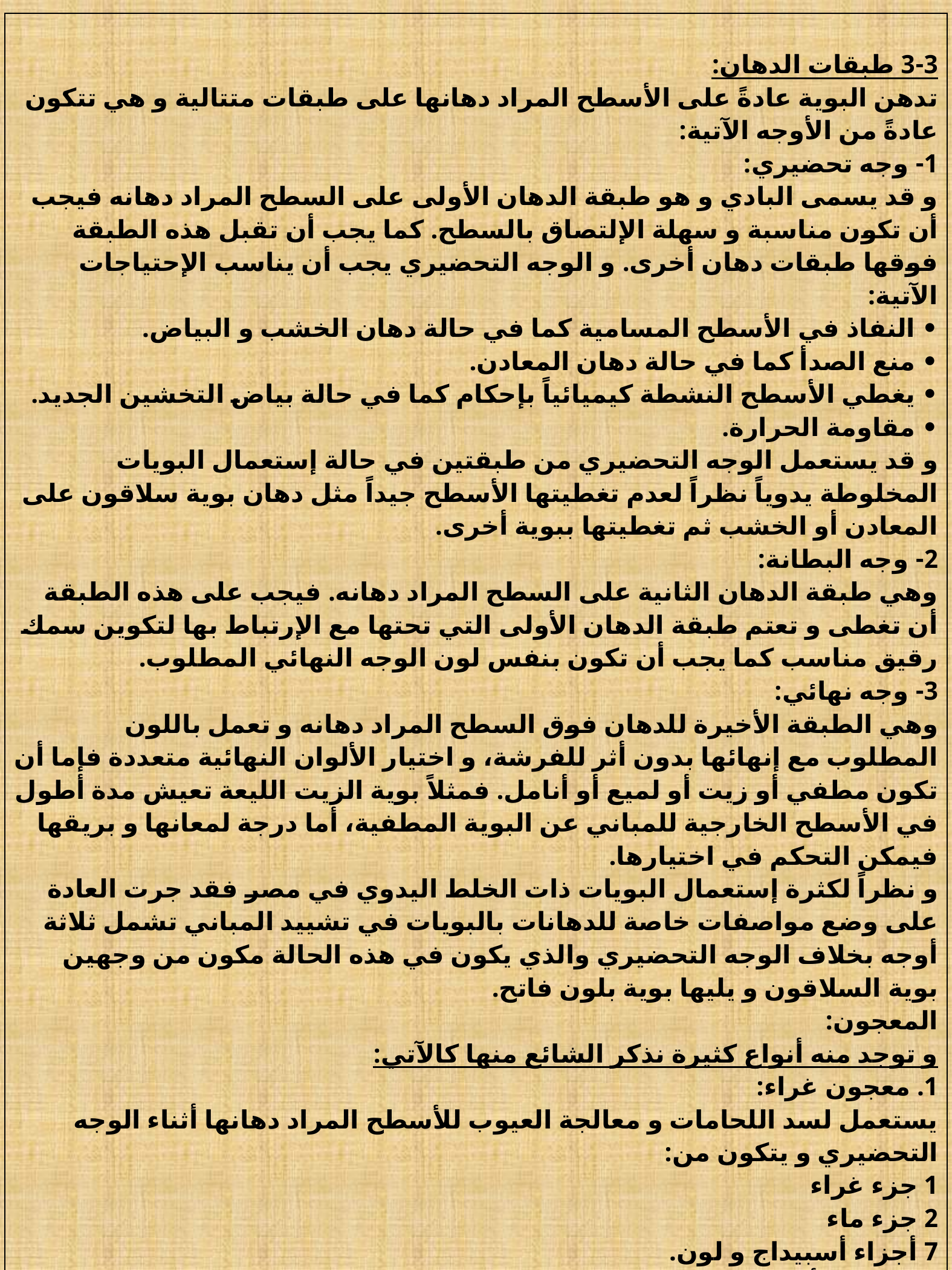

| 3-3 طبقات الدهان: تدهن البوية عادةً على الأسطح المراد دهانها على طبقات متتالية و هي تتكون عادةً من الأوجه الآتية: 1- وجه تحضيري: و قد يسمى البادي و هو طبقة الدهان الأولى على السطح المراد دهانه فيجب أن تكون مناسبة و سهلة الإلتصاق بالسطح. كما يجب أن تقبل هذه الطبقة فوقها طبقات دهان أخرى. و الوجه التحضيري يجب أن يناسب الإحتياجات الآتية: • النفاذ في الأسطح المسامية كما في حالة دهان الخشب و البياض. • منع الصدأ كما في حالة دهان المعادن. • يغطي الأسطح النشطة كيميائياً بإحكام كما في حالة بياض التخشين الجديد. • مقاومة الحرارة. و قد يستعمل الوجه التحضيري من طبقتين في حالة إستعمال البويات المخلوطة يدوياً نظراً لعدم تغطيتها الأسطح جيداً مثل دهان بوية سلاقون على المعادن أو الخشب ثم تغطيتها ببوية أخرى. 2- وجه البطانة: وهي طبقة الدهان الثانية على السطح المراد دهانه. فيجب على هذه الطبقة أن تغطى و تعتم طبقة الدهان الأولى التي تحتها مع الإرتباط بها لتكوين سمك رقيق مناسب كما يجب أن تكون بنفس لون الوجه النهائي المطلوب. 3- وجه نهائي: وهي الطبقة الأخيرة للدهان فوق السطح المراد دهانه و تعمل باللون المطلوب مع إنهائها بدون أثر للفرشة، و اختيار الألوان النهائية متعددة فإما أن تكون مطفي أو زيت أو لميع أو أنامل. فمثلاً بوية الزيت الليعة تعيش مدة أطول في الأسطح الخارجية للمباني عن البوية المطفية، أما درجة لمعانها و بريقها فيمكن التحكم في اختيارها. و نظراً لكثرة إستعمال البويات ذات الخلط اليدوي في مصر فقد جرت العادة على وضع مواصفات خاصة للدهانات بالبويات في تشييد المباني تشمل ثلاثة أوجه بخلاف الوجه التحضيري والذي يكون في هذه الحالة مكون من وجهين بوية السلاقون و يليها بوية بلون فاتح. المعجون: و توجد منه أنواع كثيرة نذكر الشائع منها كالآتي: 1. معجون غراء: يستعمل لسد اللحامات و معالجة العيوب للأسطح المراد دهانها أثناء الوجه التحضيري و يتكون من: 1 جزء غراء 2 جزء ماء 7 أجزاء أسبيداج و لون. 2. معجون أندويل: و قد يسمى معجون تلقيط، و يستعمل لسد اللحامات و معالجة العيوب للأسطح المراد دهانها أثناء بطانة البوية و تتكون نسبته من: 4 جزء أسبيداج 2 جزء أبيض الزنك 2 جزء غراء 2 جزء زيت بذرة الكتان 2 جزء لون. 3. معجون الأبوكسي: ويستحضر في المصانع من المواد الشمعية االصاعية وله خاصية شدة المقاومة للرطوبة والعاومل الجوية ويباع عادة في الأسواق في أنابيب أو علب مختلفة الأحجام. ولذلك يستعمل عادة في سد اللحامات ومعالجة العيوب في الأماكن التي تكثر فيها المياه مثل الفاصل بين البانيو والحائط في الحمامات . |
| --- |